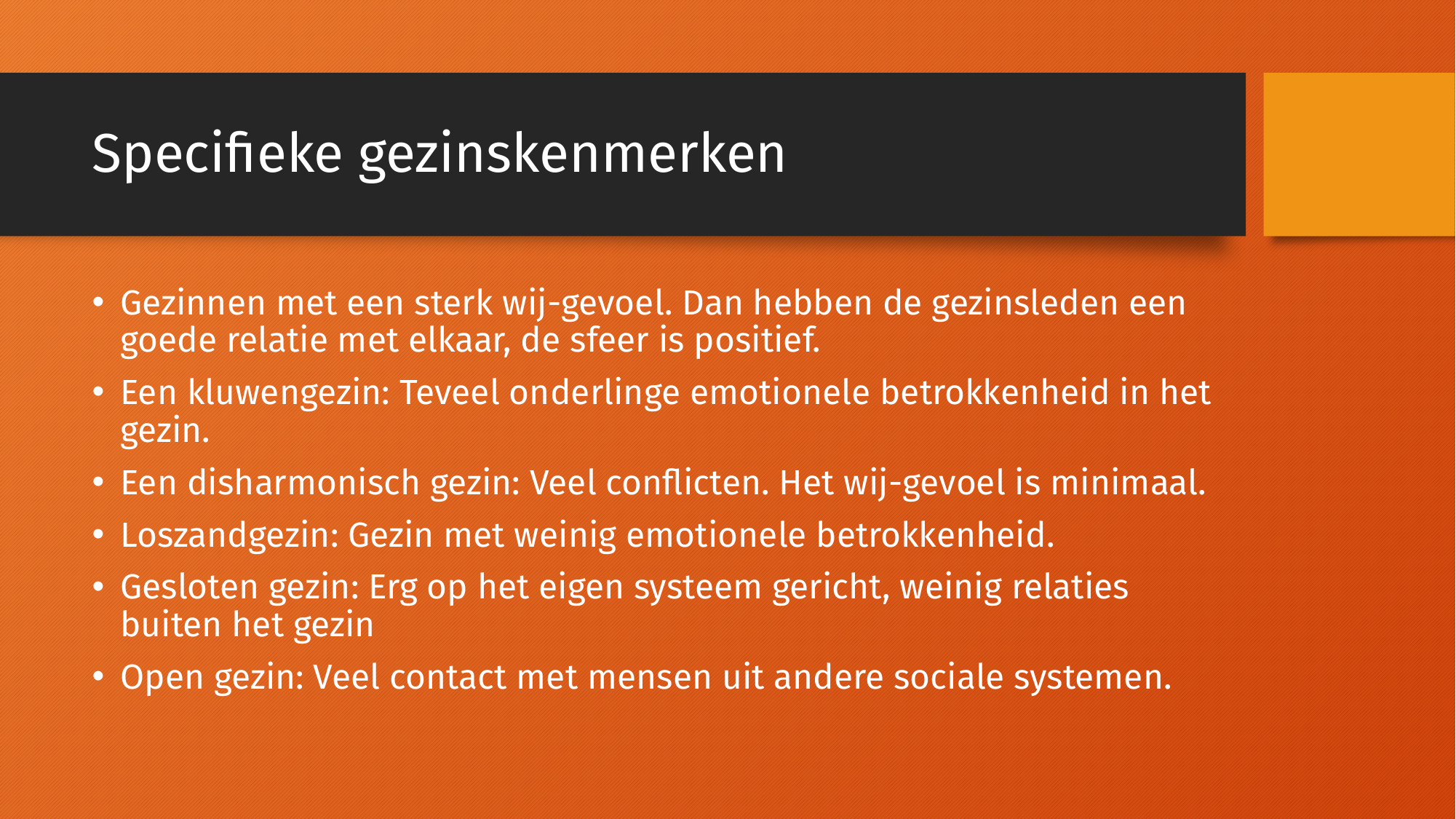

# Specifieke gezinskenmerken
Gezinnen met een sterk wij-gevoel. Dan hebben de gezinsleden een goede relatie met elkaar, de sfeer is positief.
Een kluwengezin: Teveel onderlinge emotionele betrokkenheid in het gezin.
Een disharmonisch gezin: Veel conflicten. Het wij-gevoel is minimaal.
Loszandgezin: Gezin met weinig emotionele betrokkenheid.
Gesloten gezin: Erg op het eigen systeem gericht, weinig relaties buiten het gezin
Open gezin: Veel contact met mensen uit andere sociale systemen.